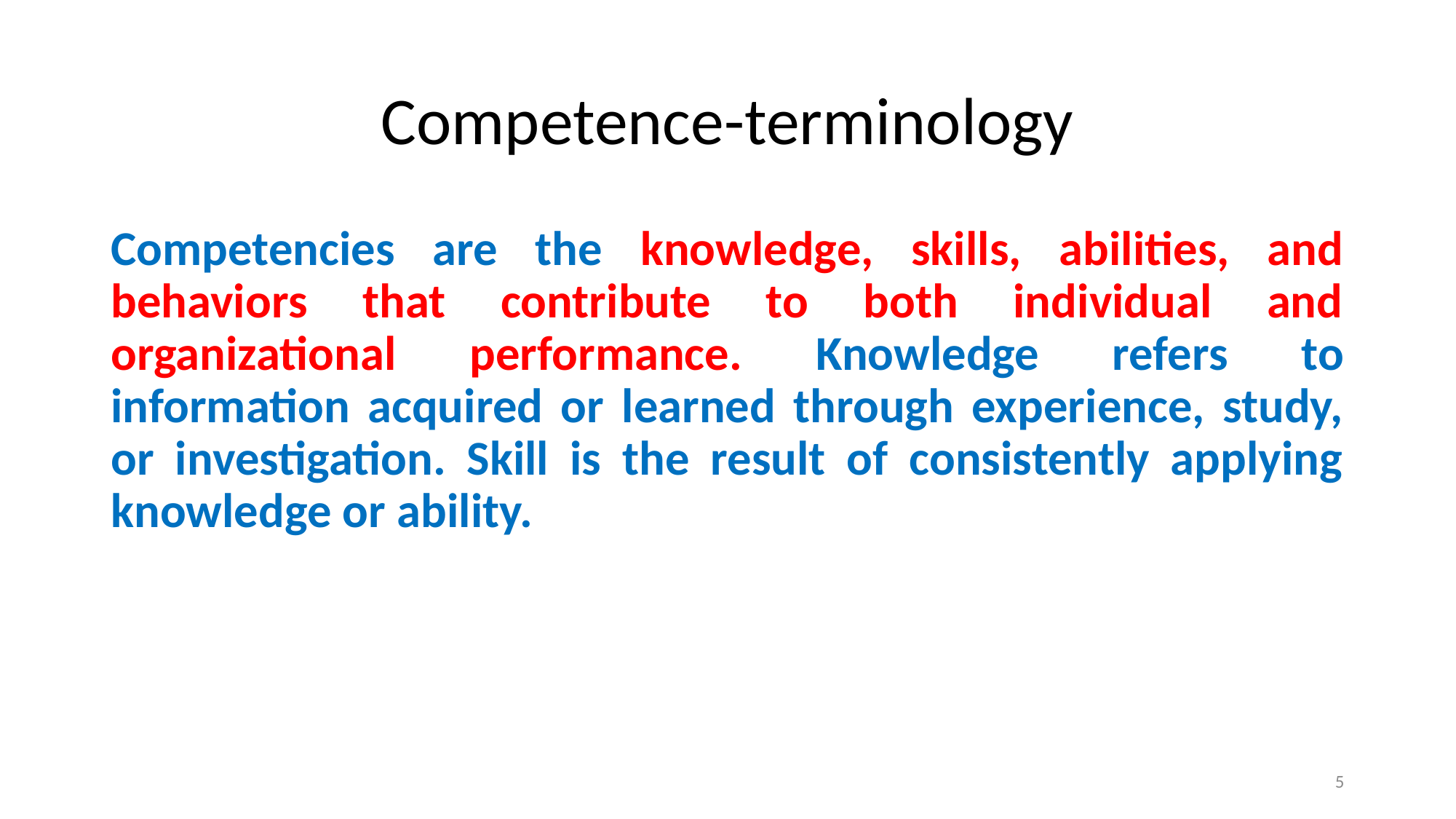

# Competence-terminology
Competencies are the knowledge, skills, abilities, and behaviors that contribute to both individual and organizational performance. Knowledge refers to information acquired or learned through experience, study, or investigation. Skill is the result of consistently applying knowledge or ability.
5